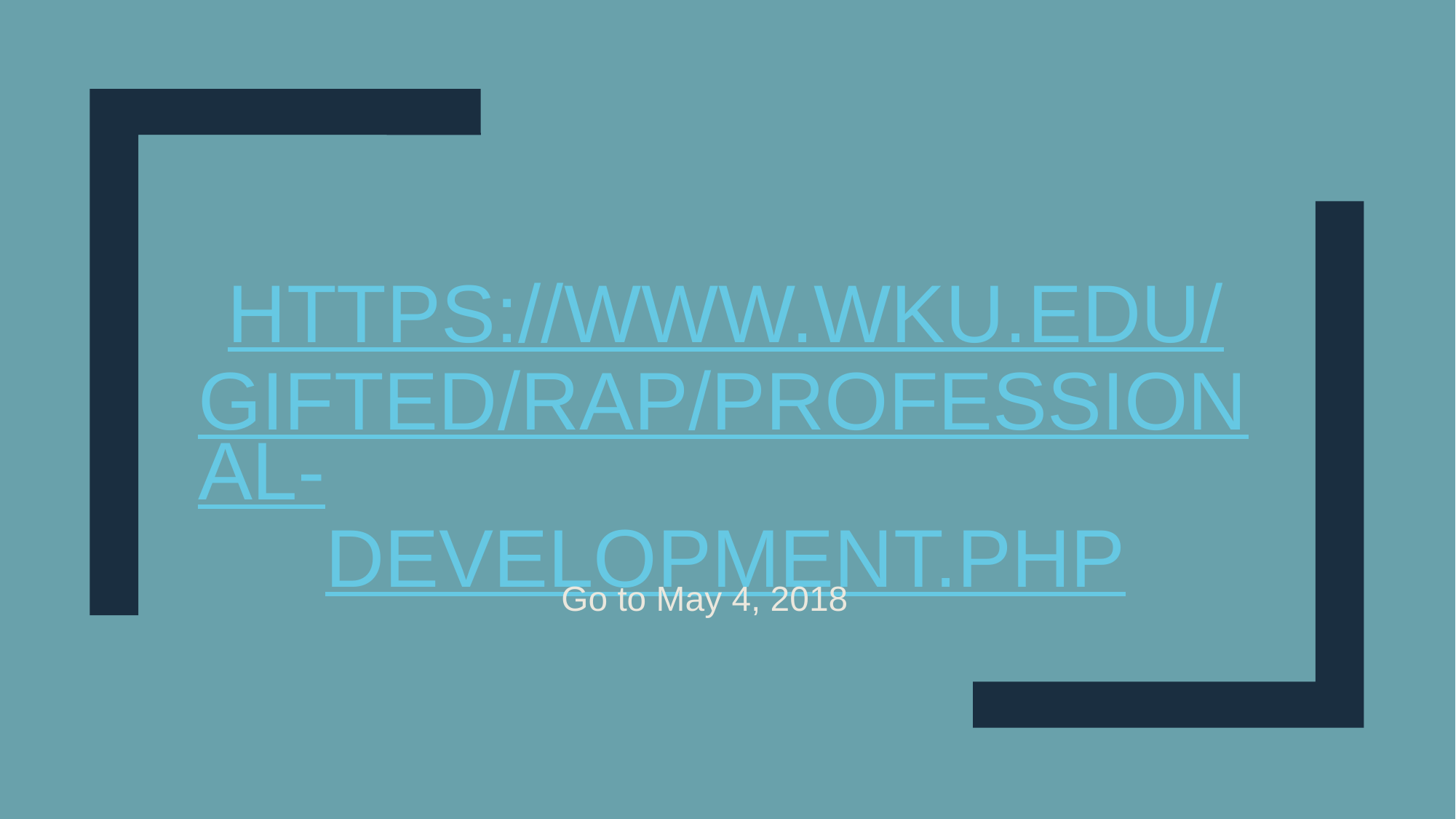

# https://www.wku.edu/ gifted/rap/professional-development.php
Go to May 4, 2018